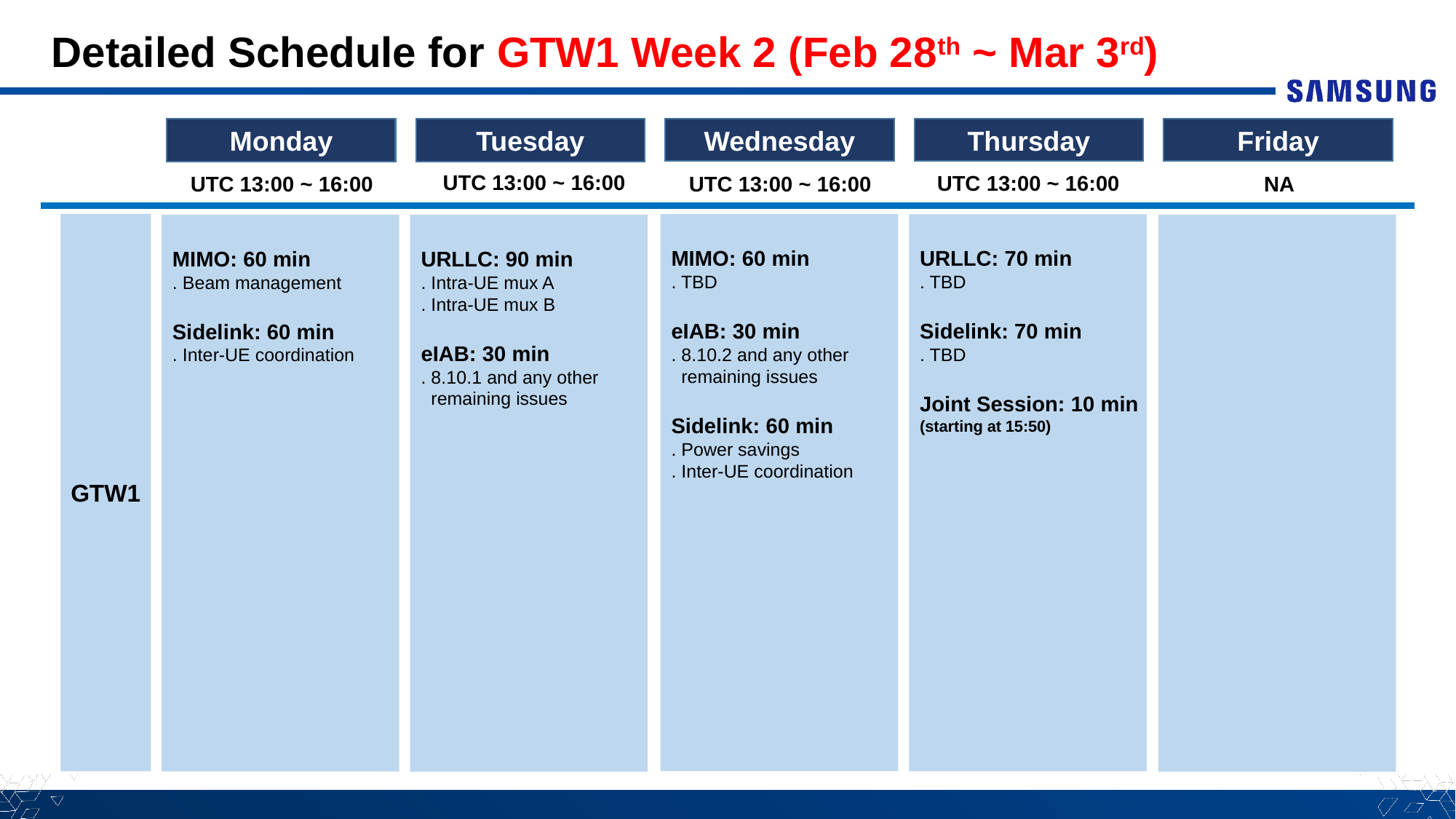

# Detailed Schedule for GTW1 Week 2 (Feb 28th ~ Mar 3rd)
Friday
Thursday
Wednesday
Tuesday
Monday
UTC 13:00 ~ 16:00
UTC 13:00 ~ 16:00
NA
UTC 13:00 ~ 16:00
UTC 13:00 ~ 16:00
GTW1

MIMO: 60 min
. TBD

eIAB: 30 min
. 8.10.2 and any other
  remaining issues

Sidelink: 60 min
. Power savings
. Inter-UE coordination

URLLC: 70 min
. TBD

Sidelink: 70 min
. TBD

Joint Session: 10 min
(starting at 15:50)

MIMO: 60 min
. Beam management

Sidelink: 60 min
. Inter-UE coordination

URLLC: 90 min
. Intra-UE mux A
. Intra-UE mux B

eIAB: 30 min
. 8.10.1 and any other
  remaining issues